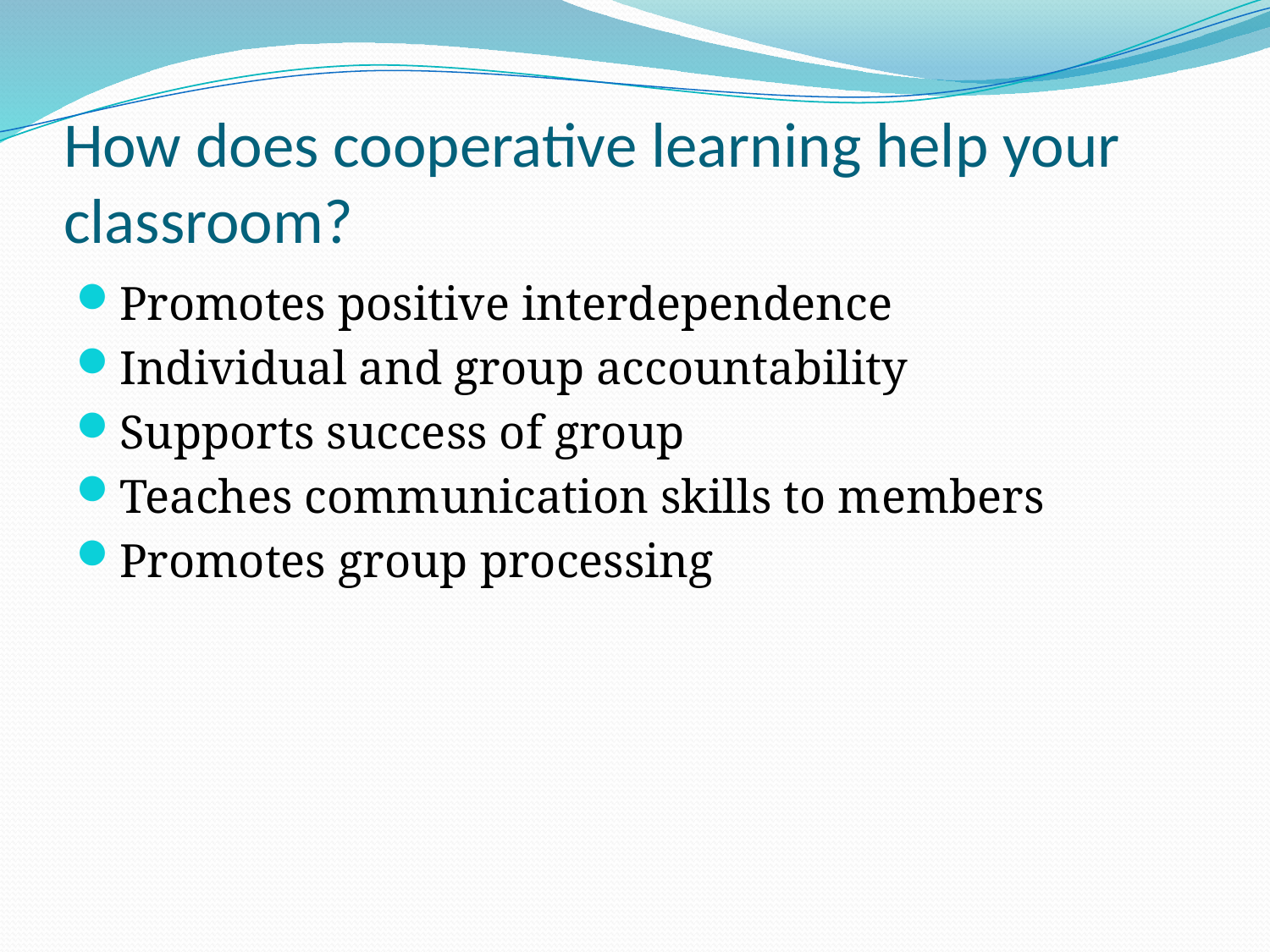

# How does cooperative learning help your classroom?
Promotes positive interdependence
Individual and group accountability
Supports success of group
Teaches communication skills to members
Promotes group processing